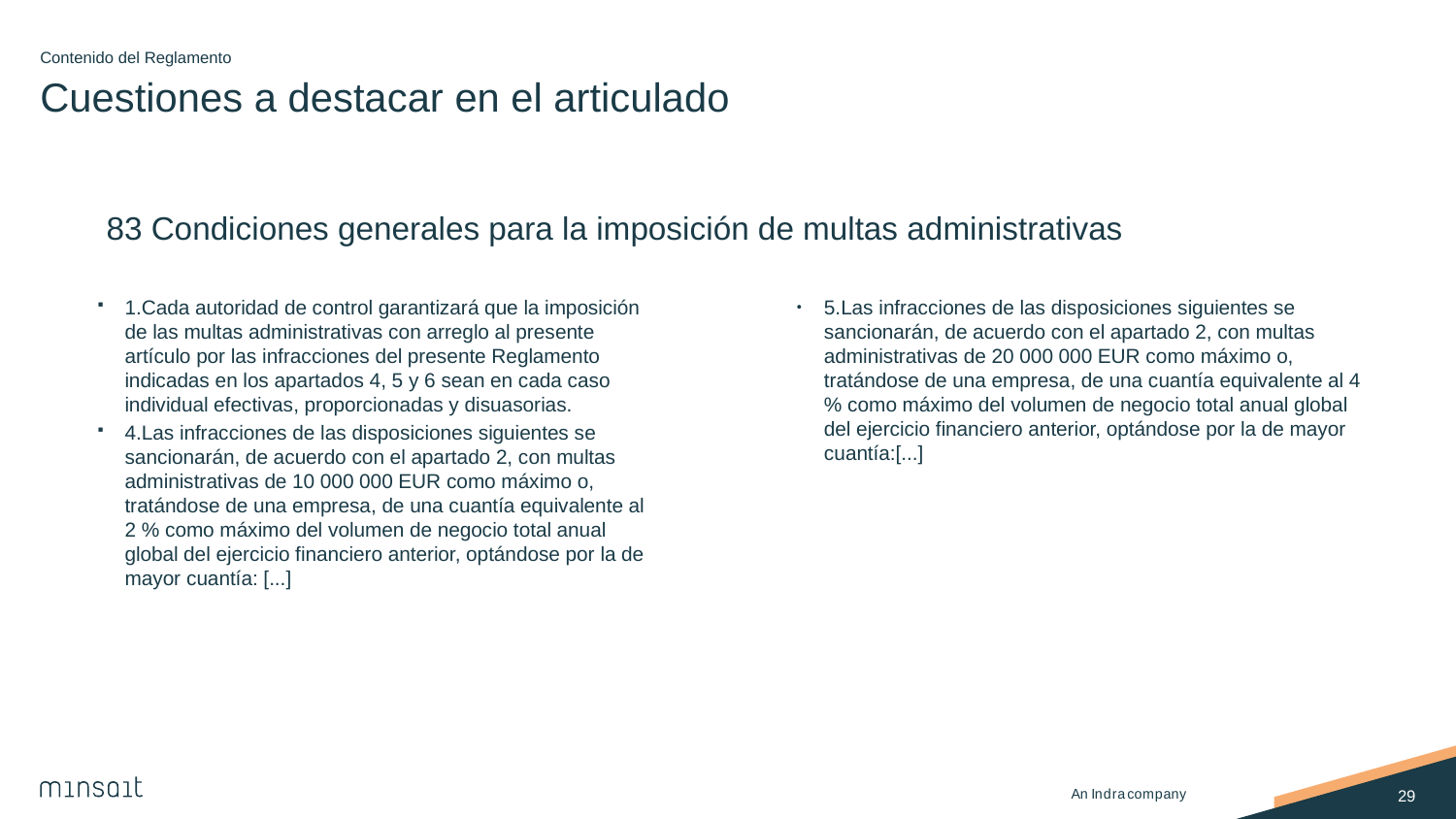

Contenido del Reglamento
# Cuestiones a destacar en el articulado
 83 Condiciones generales para la imposición de multas administrativas
1.Cada autoridad de control garantizará que la imposición de las multas administrativas con arreglo al presente artículo por las infracciones del presente Reglamento indicadas en los apartados 4, 5 y 6 sean en cada caso individual efectivas, proporcionadas y disuasorias.
4.Las infracciones de las disposiciones siguientes se sancionarán, de acuerdo con el apartado 2, con multas administrativas de 10 000 000 EUR como máximo o, tratándose de una empresa, de una cuantía equivalente al 2 % como máximo del volumen de negocio total anual global del ejercicio financiero anterior, optándose por la de mayor cuantía: [...]
5.Las infracciones de las disposiciones siguientes se sancionarán, de acuerdo con el apartado 2, con multas administrativas de 20 000 000 EUR como máximo o, tratándose de una empresa, de una cuantía equivalente al 4 % como máximo del volumen de negocio total anual global del ejercicio financiero anterior, optándose por la de mayor cuantía:[...]